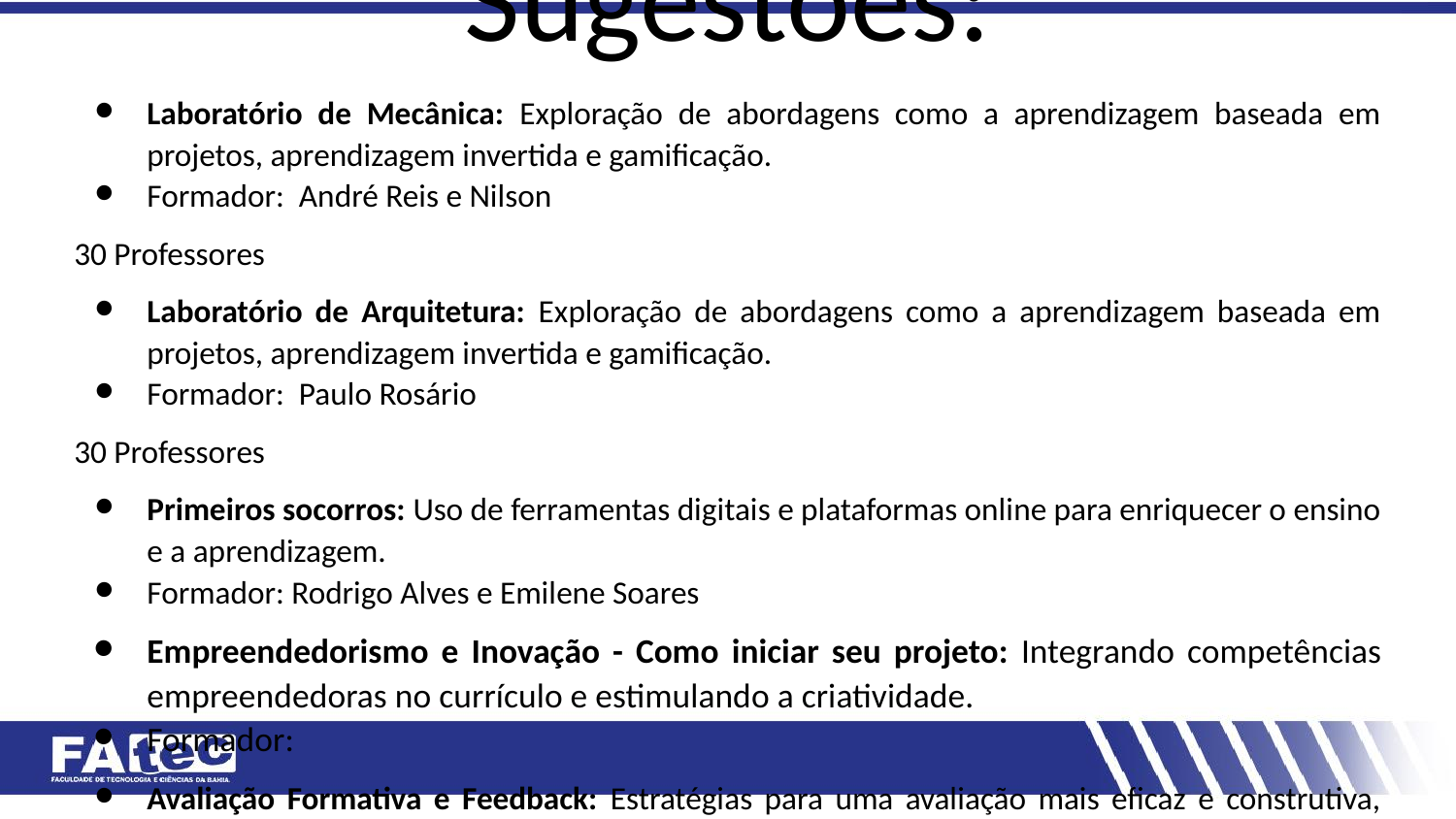

# Sugestões:
Laboratório de Mecânica: Exploração de abordagens como a aprendizagem baseada em projetos, aprendizagem invertida e gamificação.
Formador:  André Reis e Nilson
30 Professores
Laboratório de Arquitetura: Exploração de abordagens como a aprendizagem baseada em projetos, aprendizagem invertida e gamificação.
Formador:  Paulo Rosário
30 Professores
Primeiros socorros: Uso de ferramentas digitais e plataformas online para enriquecer o ensino e a aprendizagem.
Formador: Rodrigo Alves e Emilene Soares
Empreendedorismo e Inovação - Como iniciar seu projeto: Integrando competências empreendedoras no currículo e estimulando a criatividade.
Formador:
Avaliação Formativa e Feedback: Estratégias para uma avaliação mais eficaz e construtiva, promovendo o desenvolvimento dos alunos.
Formador:  Maynara